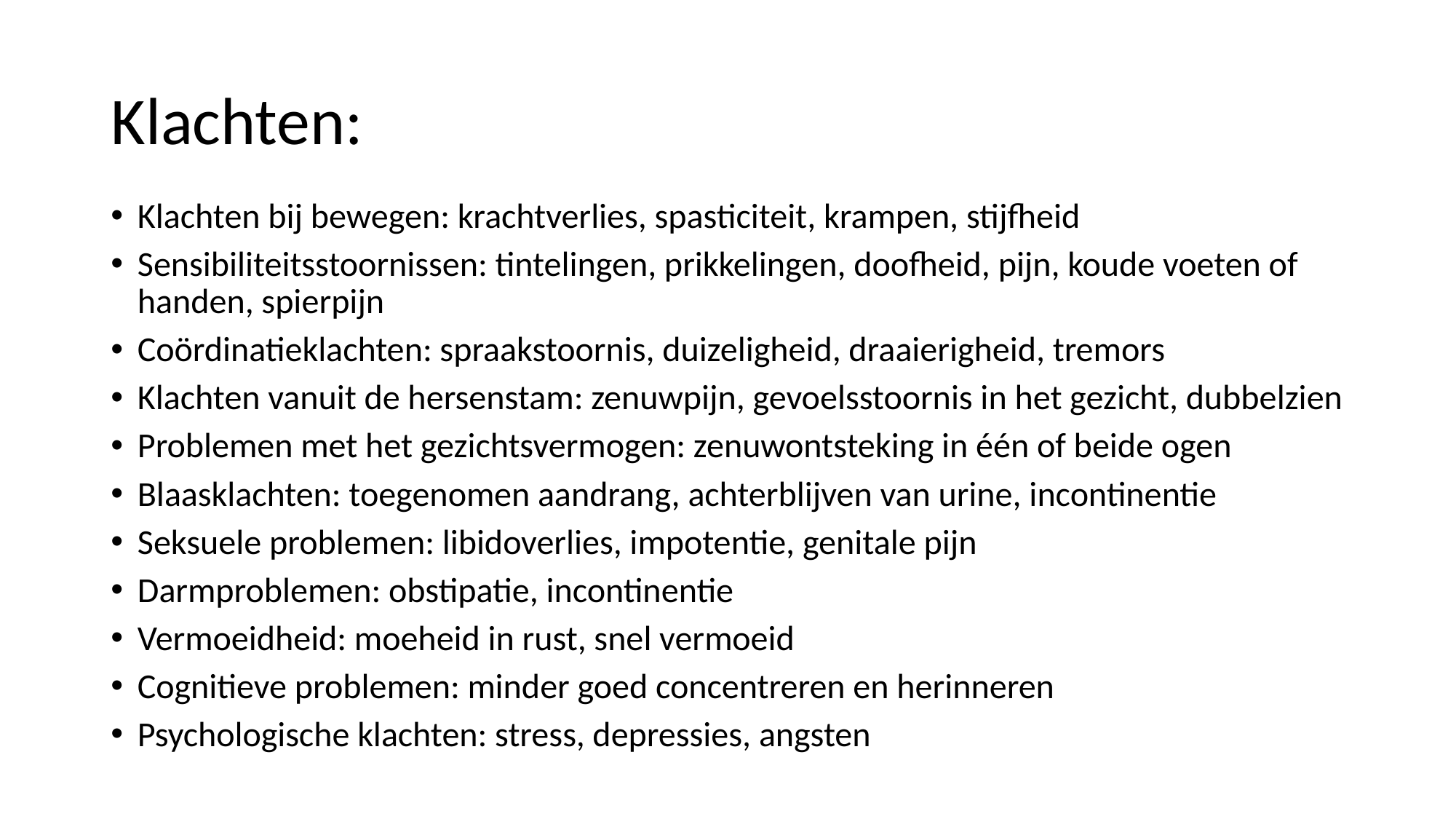

# Klachten:

Klachten bij bewegen: krachtverlies, spasticiteit, krampen, stijfheid
Sensibiliteitsstoornissen: tintelingen, prikkelingen, doofheid, pijn, koude voeten of handen, spierpijn
Coördinatieklachten: spraakstoornis, duizeligheid, draaierigheid, tremors
Klachten vanuit de hersenstam: zenuwpijn, gevoelsstoornis in het gezicht, dubbelzien
Problemen met het gezichtsvermogen: zenuwontsteking in één of beide ogen
Blaasklachten: toegenomen aandrang, achterblijven van urine, incontinentie
Seksuele problemen: libidoverlies, impotentie, genitale pijn
Darmproblemen: obstipatie, incontinentie
Vermoeidheid: moeheid in rust, snel vermoeid
Cognitieve problemen: minder goed concentreren en herinneren
Psychologische klachten: stress, depressies, angsten